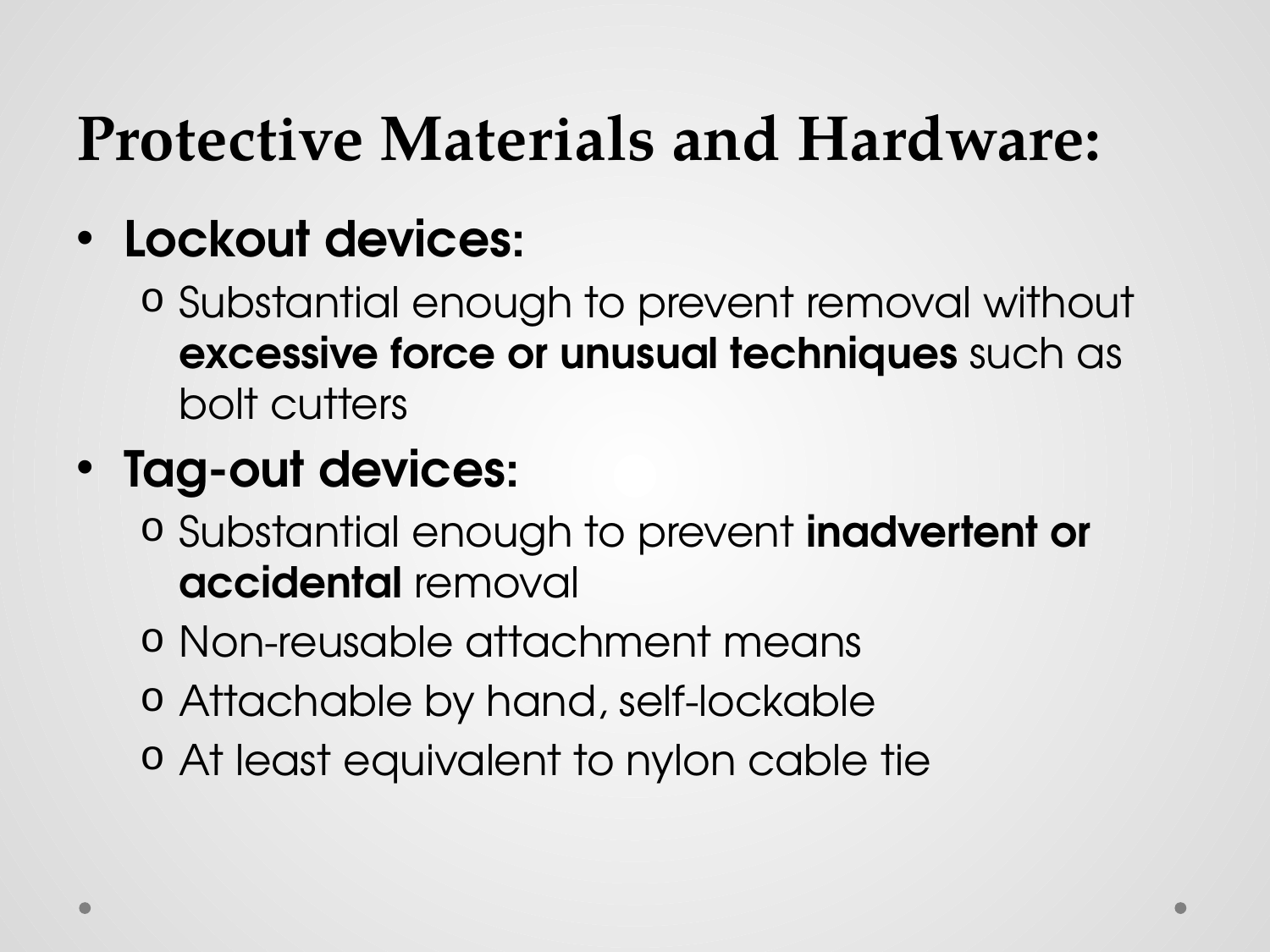

# Protective Materials and Hardware:
Lockout devices:
Substantial enough to prevent removal without excessive force or unusual techniques such as bolt cutters
Tag-out devices:
Substantial enough to prevent inadvertent or accidental removal
Non-reusable attachment means
Attachable by hand, self-lockable
At least equivalent to nylon cable tie